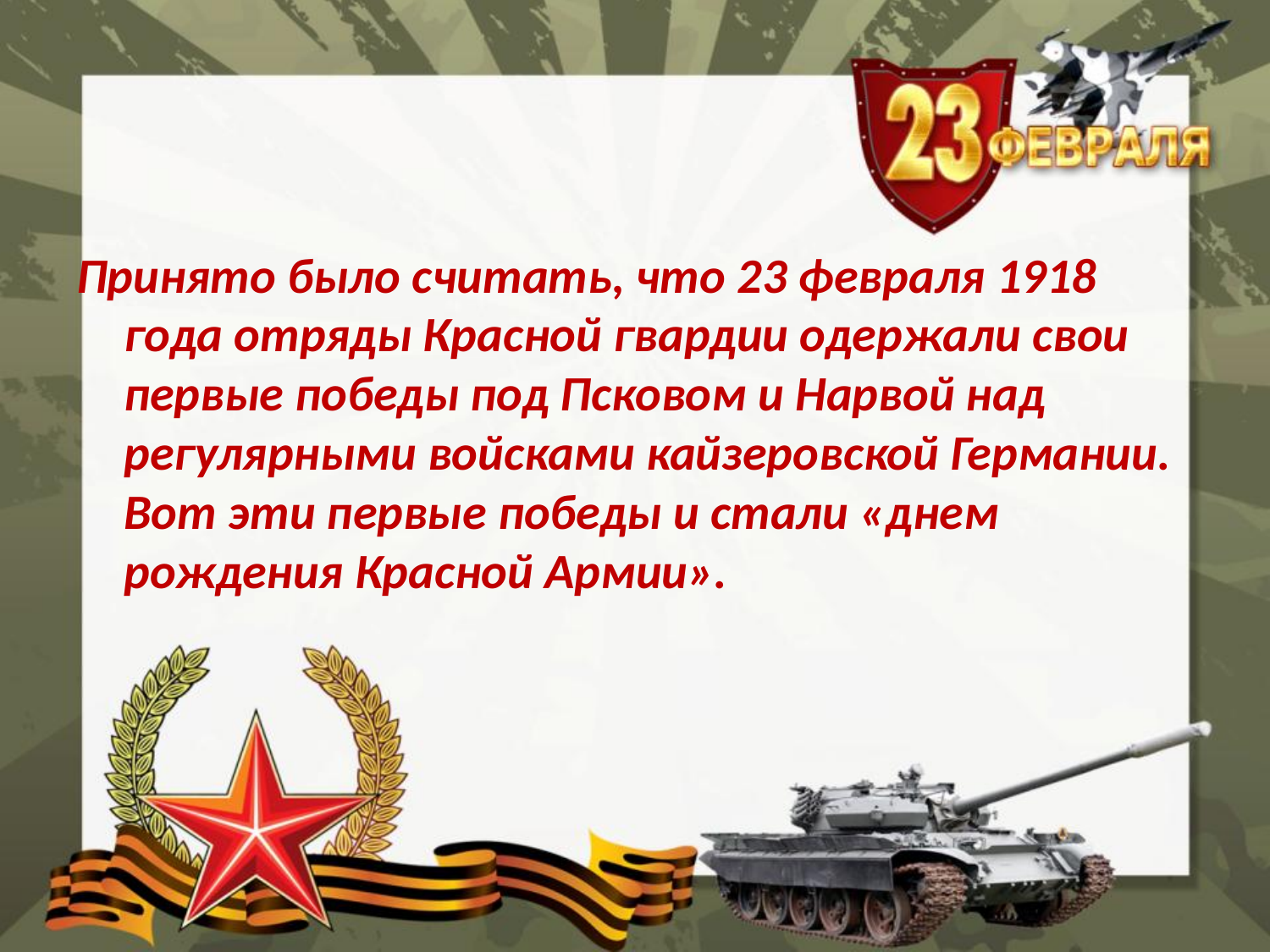

#

Принято было считать, что 23 февраля 1918 года отряды Красной гвардии одержали свои первые победы под Псковом и Нарвой над регулярными войсками кайзеровской Германии. Вот эти первые победы и стали «днем рождения Красной Армии».